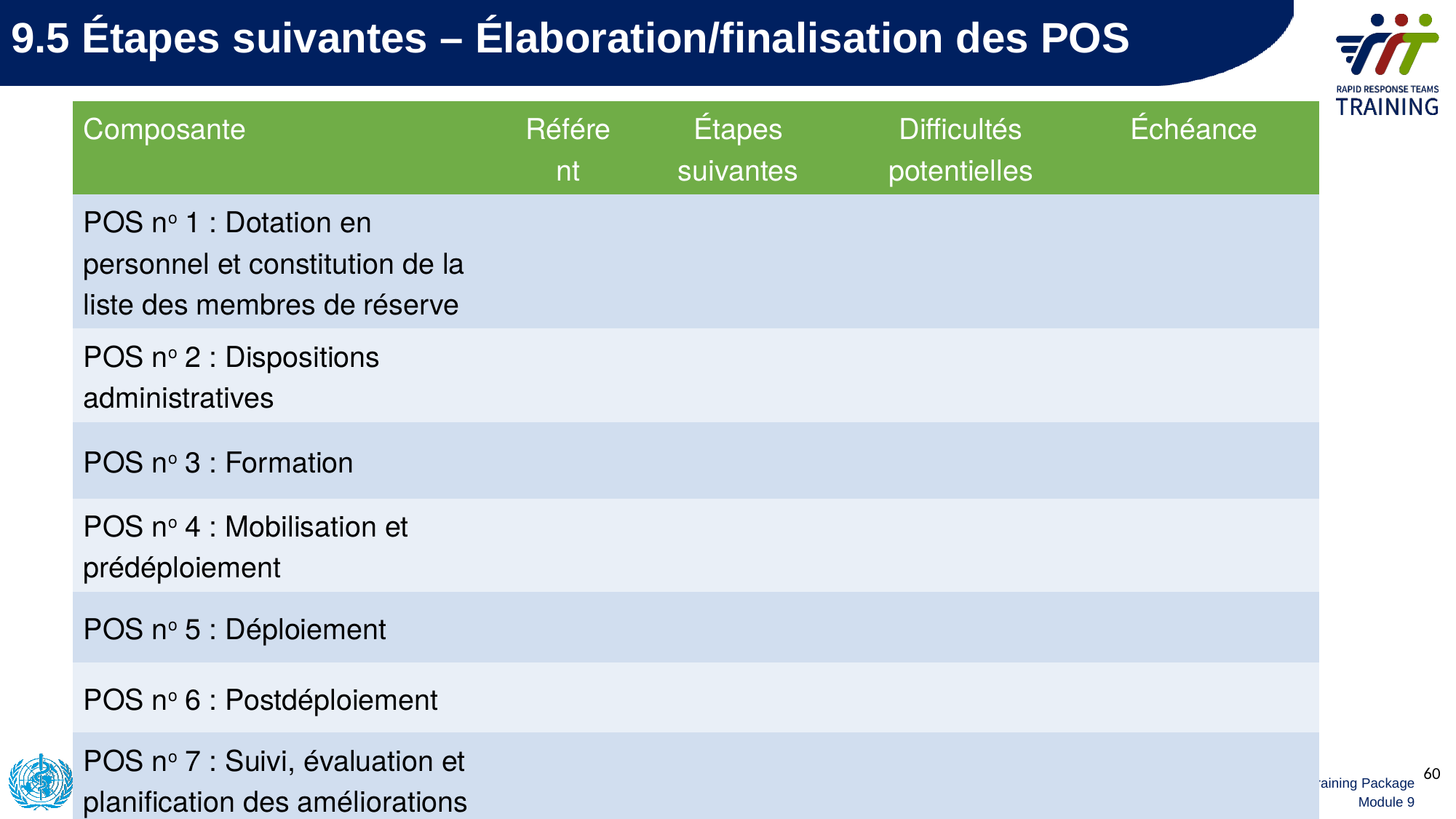

9.5 Étapes suivantes – Élaboration/finalisation des POS
| Composante | Référent | Étapes suivantes | Difficultés potentielles | Échéance |
| --- | --- | --- | --- | --- |
| POS no 1 : Dotation en personnel et constitution de la liste des membres de réserve |  |  |  |  |
| POS no 2 : Dispositions administratives |  |  |  |  |
| POS no 3 : Formation |  |  |  |  |
| POS no 4 : Mobilisation et prédéploiement |  |  |  |  |
| POS no 5 : Déploiement |  |  |  |  |
| POS no 6 : Postdéploiement |  |  |  |  |
| POS no 7 : Suivi, évaluation et planification des améliorations |  |  |  |  |
60